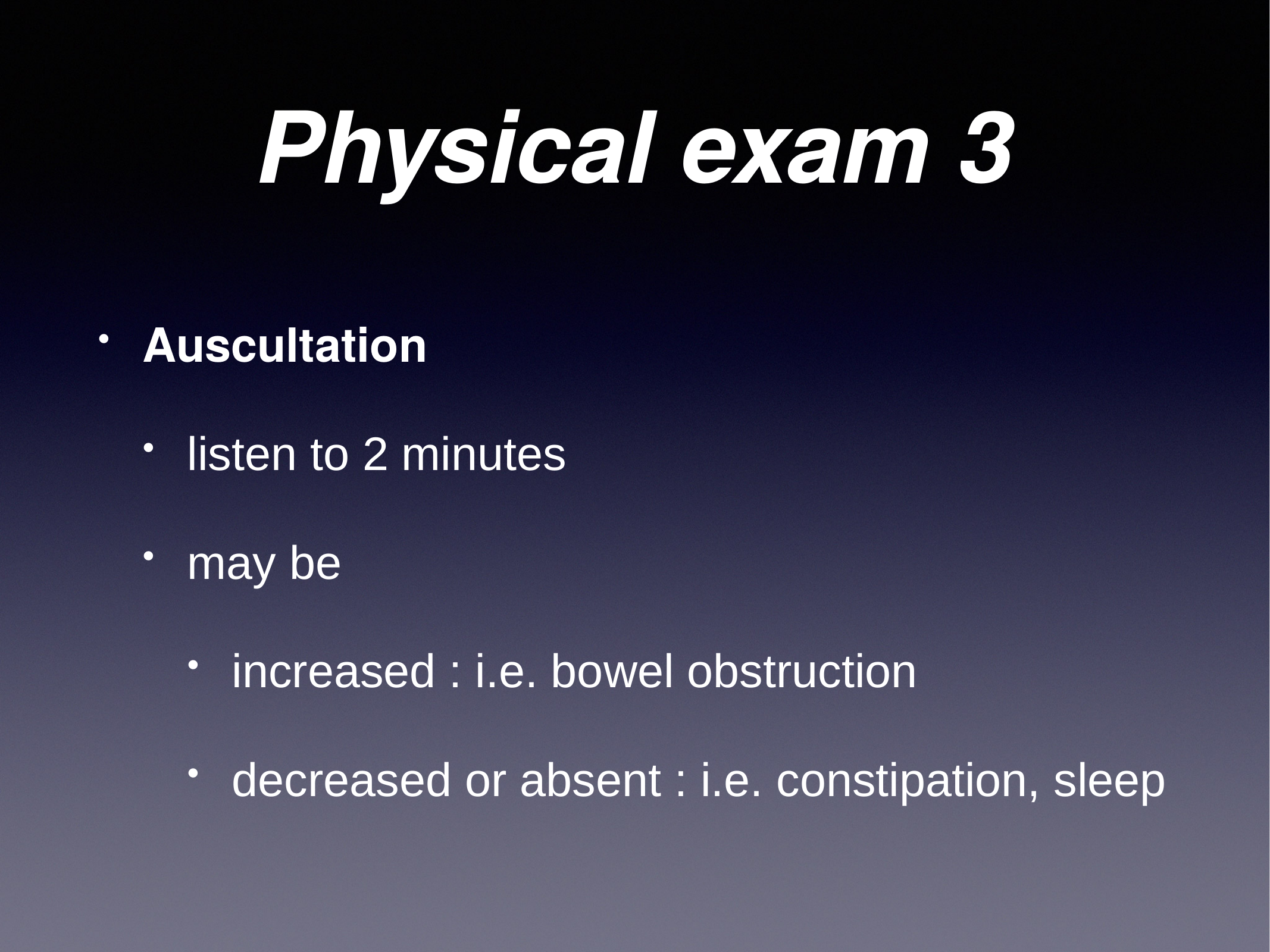

# Physical exam 3
Auscultation
listen to 2 minutes
may be
increased : i.e. bowel obstruction
decreased or absent : i.e. constipation, sleep